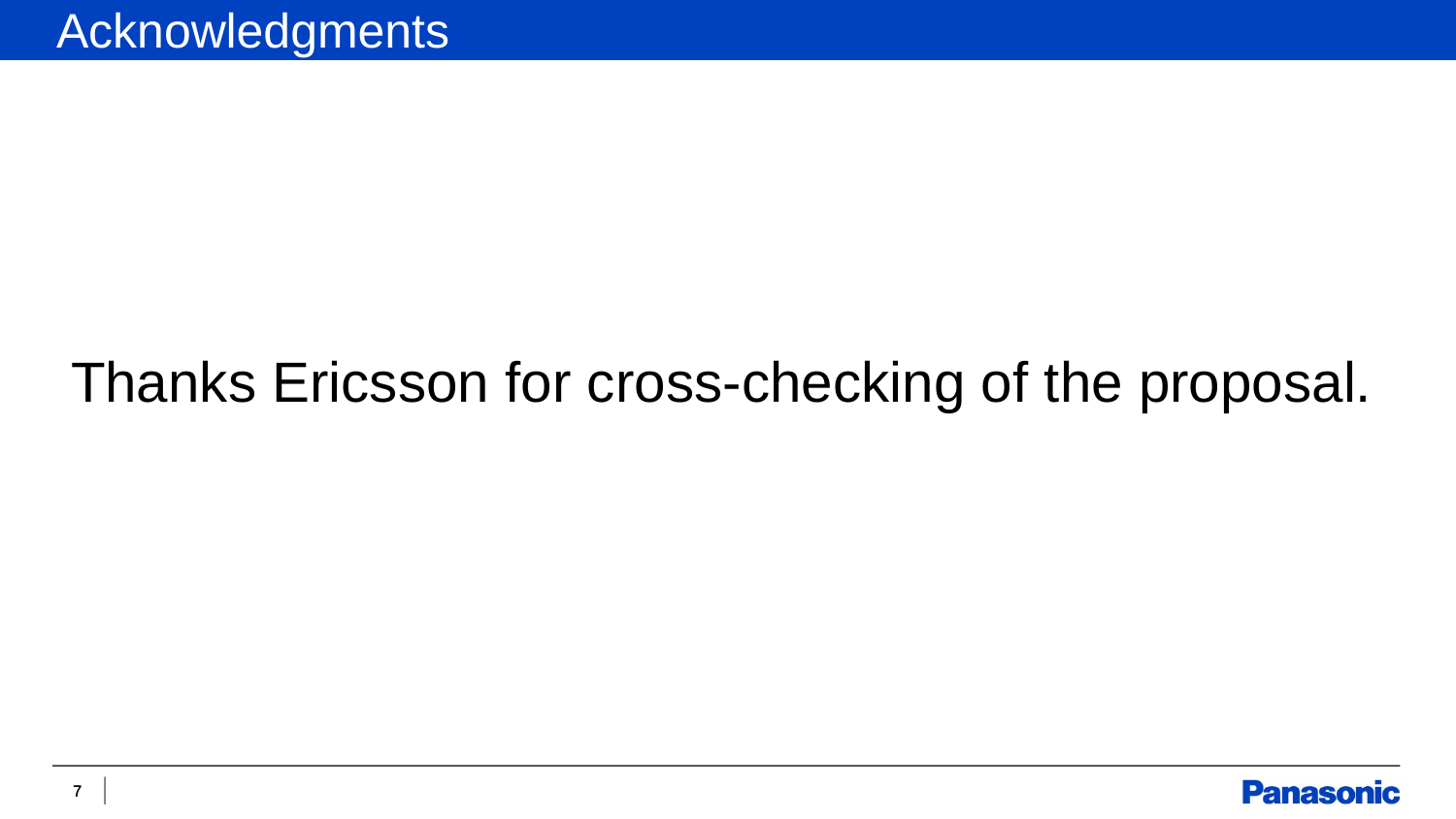

Acknowledgments
Thanks Ericsson for cross-checking of the proposal.
7